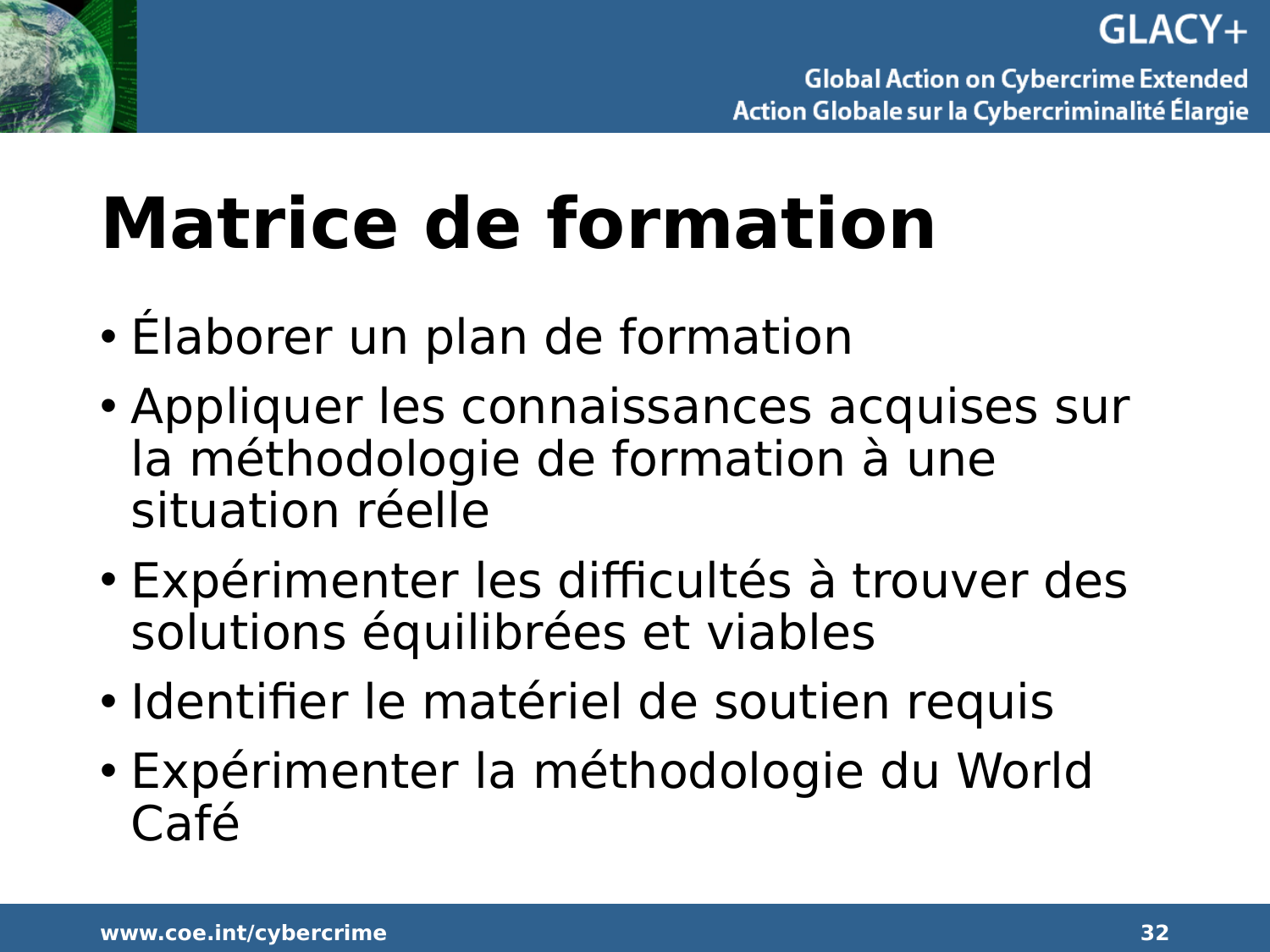

# Matrice de formation
Élaborer un plan de formation
Appliquer les connaissances acquises sur la méthodologie de formation à une situation réelle
Expérimenter les difficultés à trouver des solutions équilibrées et viables
Identifier le matériel de soutien requis
Expérimenter la méthodologie du World Café
www.coe.int/cybercrime
32